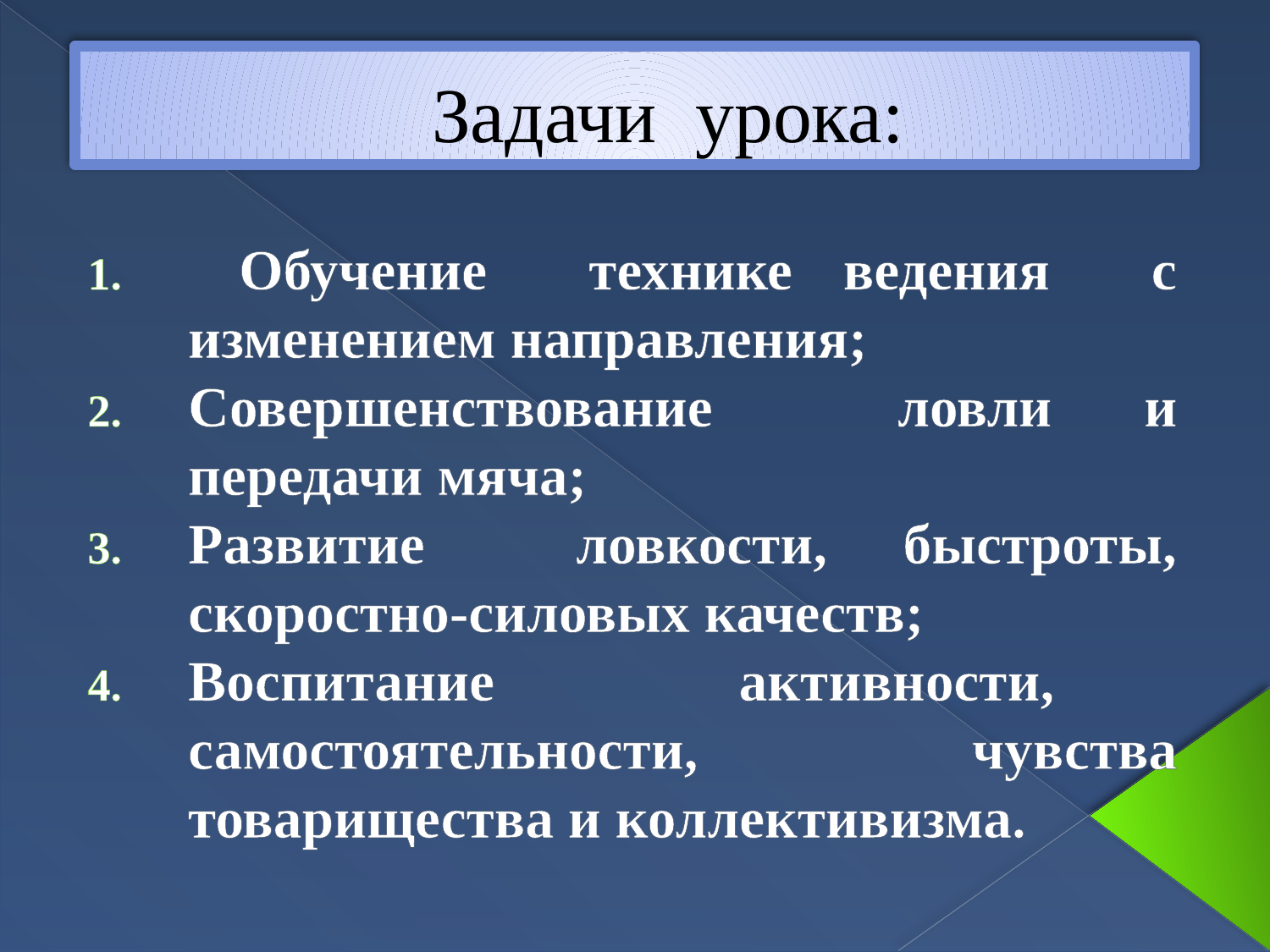

# Задачи  урока:
 Обучение  технике ведения  с изменением направления;
Совершенствование  ловли и передачи мяча;
Развитие  ловкости, быстроты, скоростно-силовых качеств;
Воспитание  активности,  самостоятельности, чувства товарищества и коллективизма.